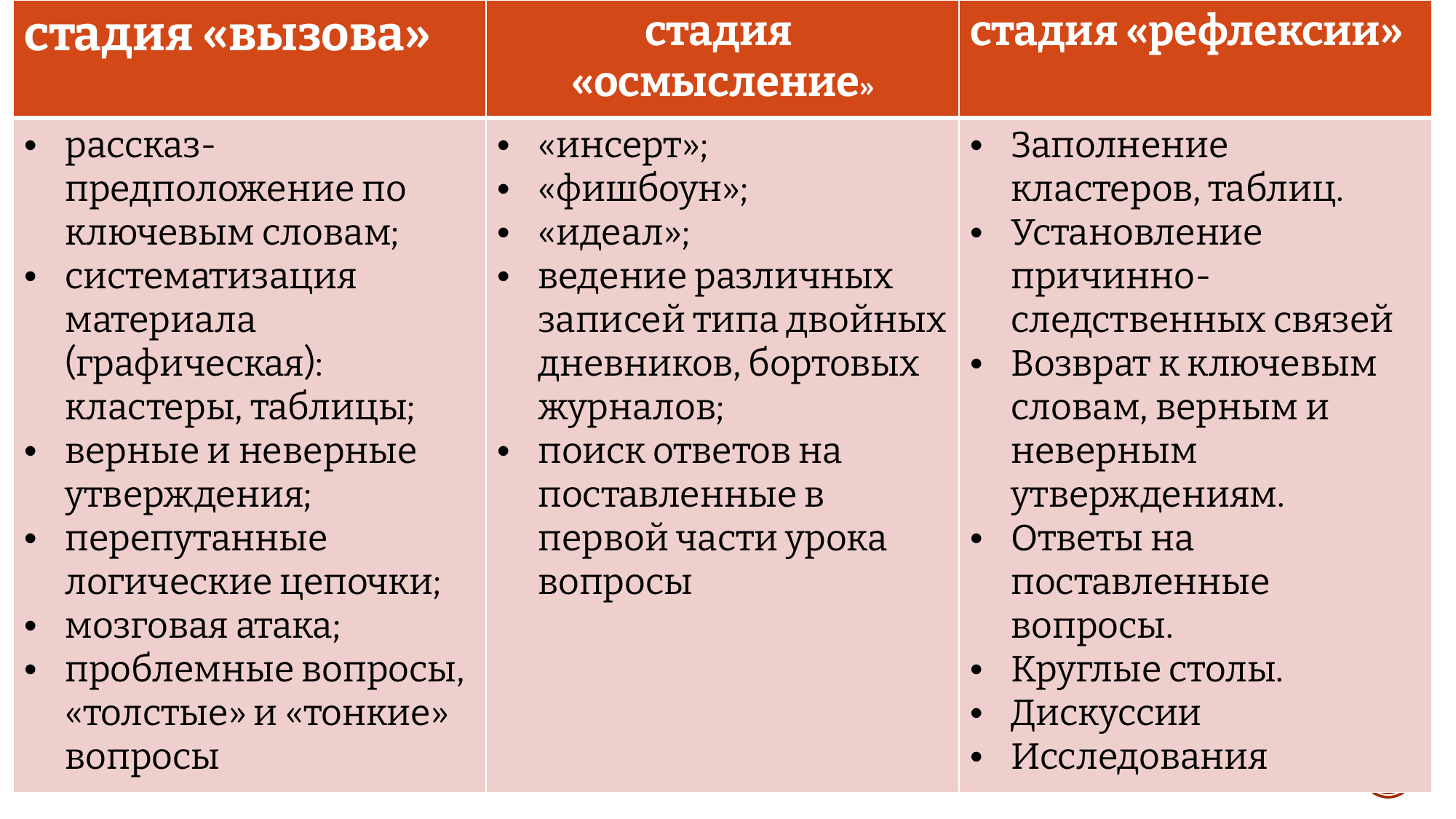

| стадия «вызова» | стадия «осмысление» | стадия «рефлексии» |
| --- | --- | --- |
| рассказ-предположение по ключевым словам; систематизация материала (графическая): кластеры, таблицы; верные и неверные утверждения; перепутанные логические цепочки; мозговая атака; проблемные вопросы, «толстые» и «тонкие» вопросы | «инсерт»; «фишбоун»; «идеал»; ведение различных записей типа двойных дневников, бортовых журналов; поиск ответов на поставленные в первой части урока вопросы | Заполнение кластеров, таблиц. Установление причинно-следственных связей Возврат к ключевым словам, верным и неверным утверждениям. Ответы на поставленные вопросы. Круглые столы. Дискуссии Исследования |
#